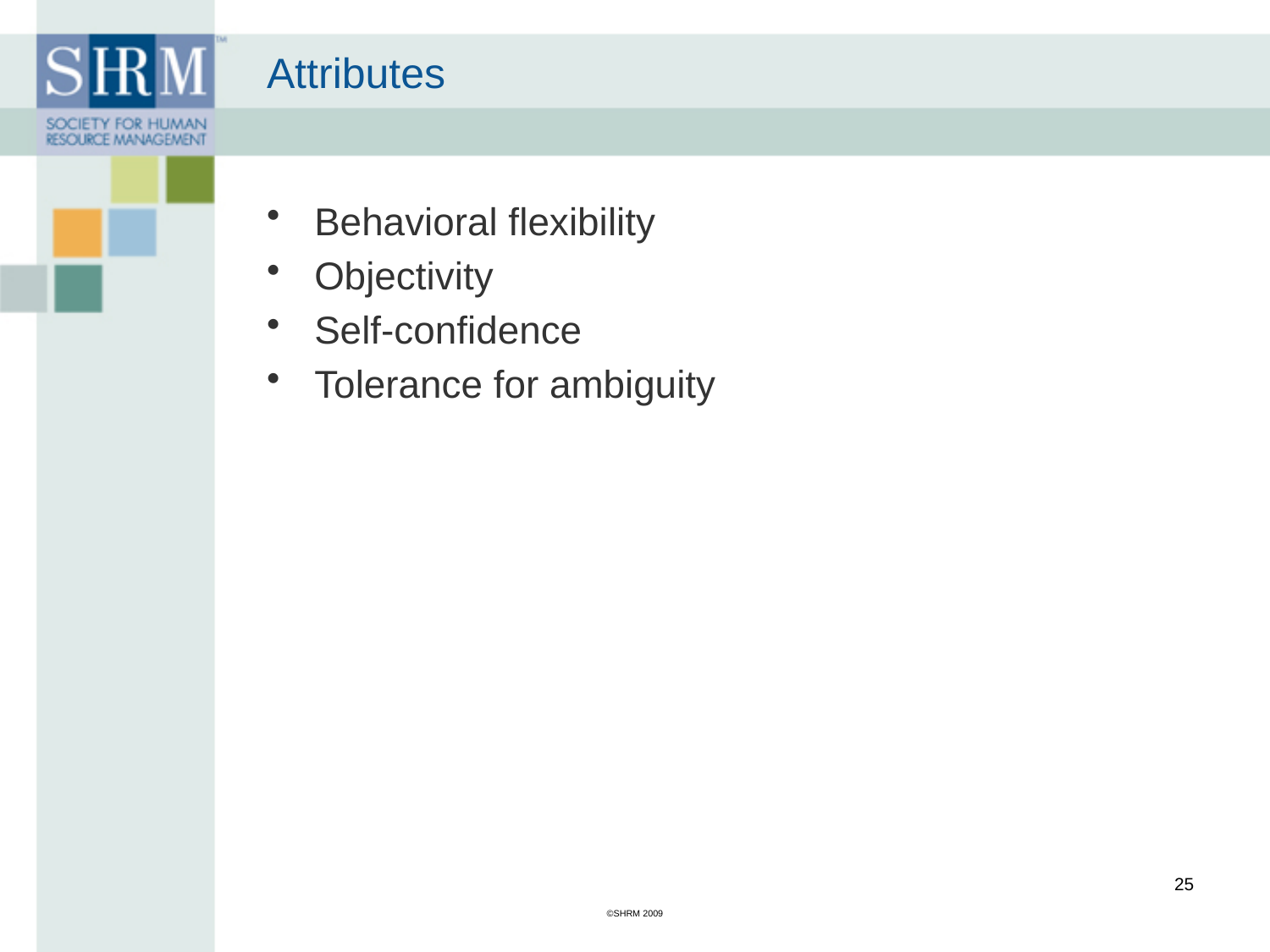

# Attributes
Behavioral flexibility
Objectivity
Self-confidence
Tolerance for ambiguity
25
©SHRM 2009